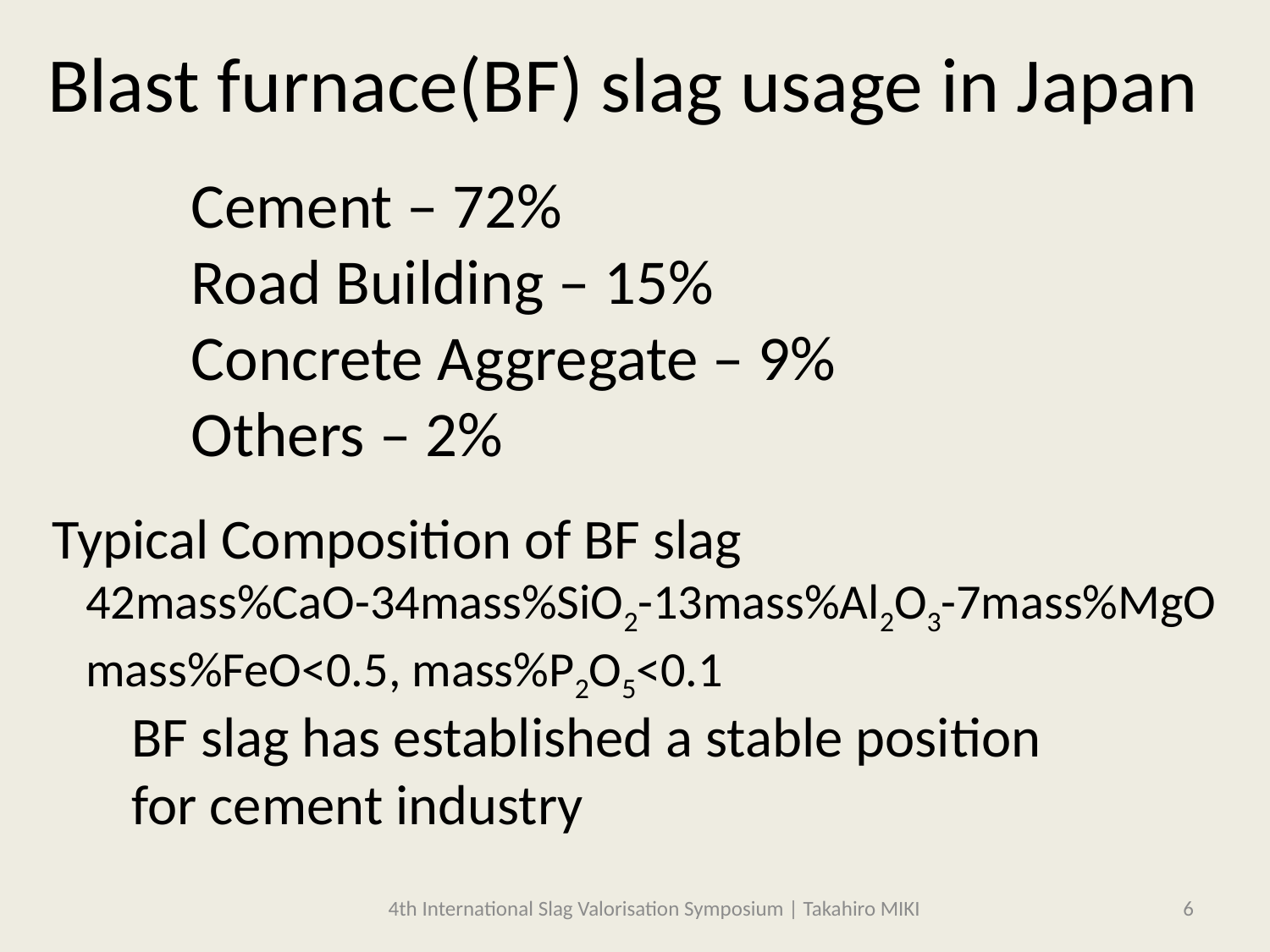

Blast furnace(BF) slag usage in Japan
Cement – 72%
Road Building – 15%
Concrete Aggregate – 9%
Others – 2%
Typical Composition of BF slag
   42mass%CaO-34mass%SiO2-13mass%Al2O3-7mass%MgO
   mass%FeO<0.5, mass%P2O5<0.1
BF slag has established a stable position for cement industry
4th International Slag Valorisation Symposium | Takahiro MIKI
6